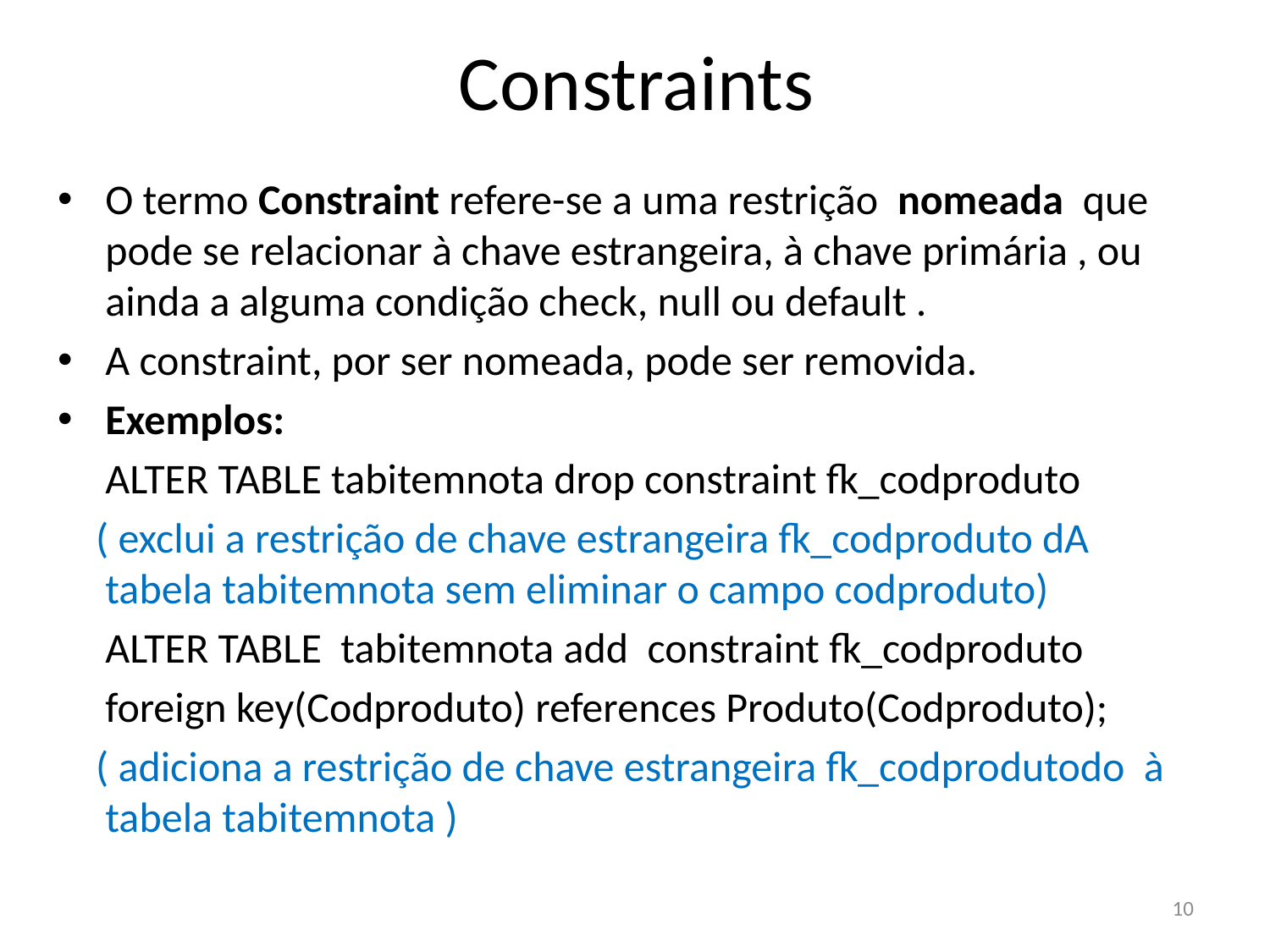

# Constraints
O termo Constraint refere-se a uma restrição  nomeada  que pode se relacionar à chave estrangeira, à chave primária , ou ainda a alguma condição check, null ou default .
A constraint, por ser nomeada, pode ser removida.
Exemplos:
	ALTER TABLE tabitemnota drop constraint fk_codproduto
    ( exclui a restrição de chave estrangeira fk_codproduto dA tabela tabitemnota sem eliminar o campo codproduto)
     ALTER TABLE  tabitemnota add  constraint fk_codproduto
     foreign key(Codproduto) references Produto(Codproduto);
    ( adiciona a restrição de chave estrangeira fk_codprodutodo  à tabela tabitemnota )

10